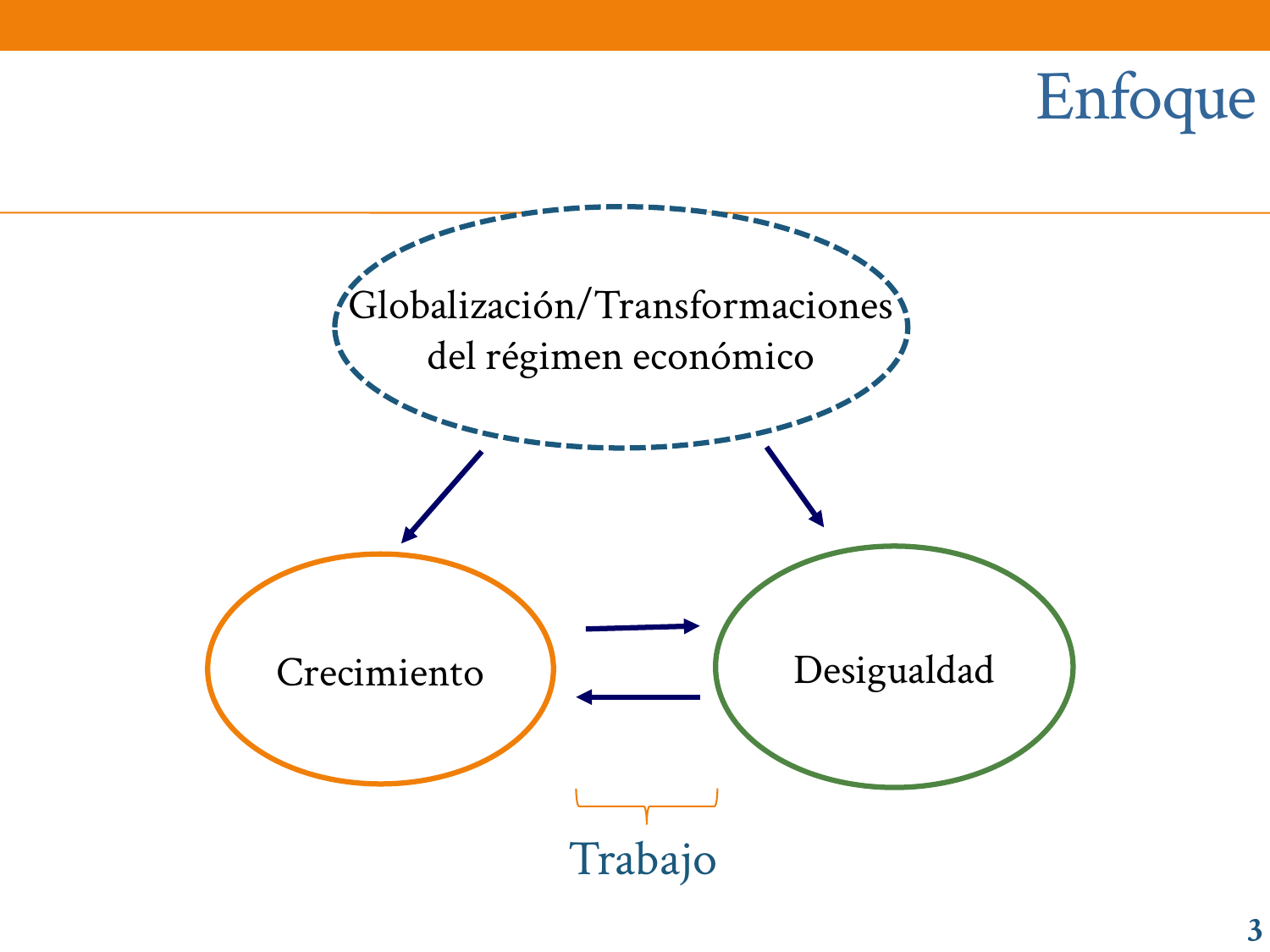

# Enfoque
Globalización/Transformaciones
del régimen económico

Desigualdad
Crecimiento

Trabajo
3